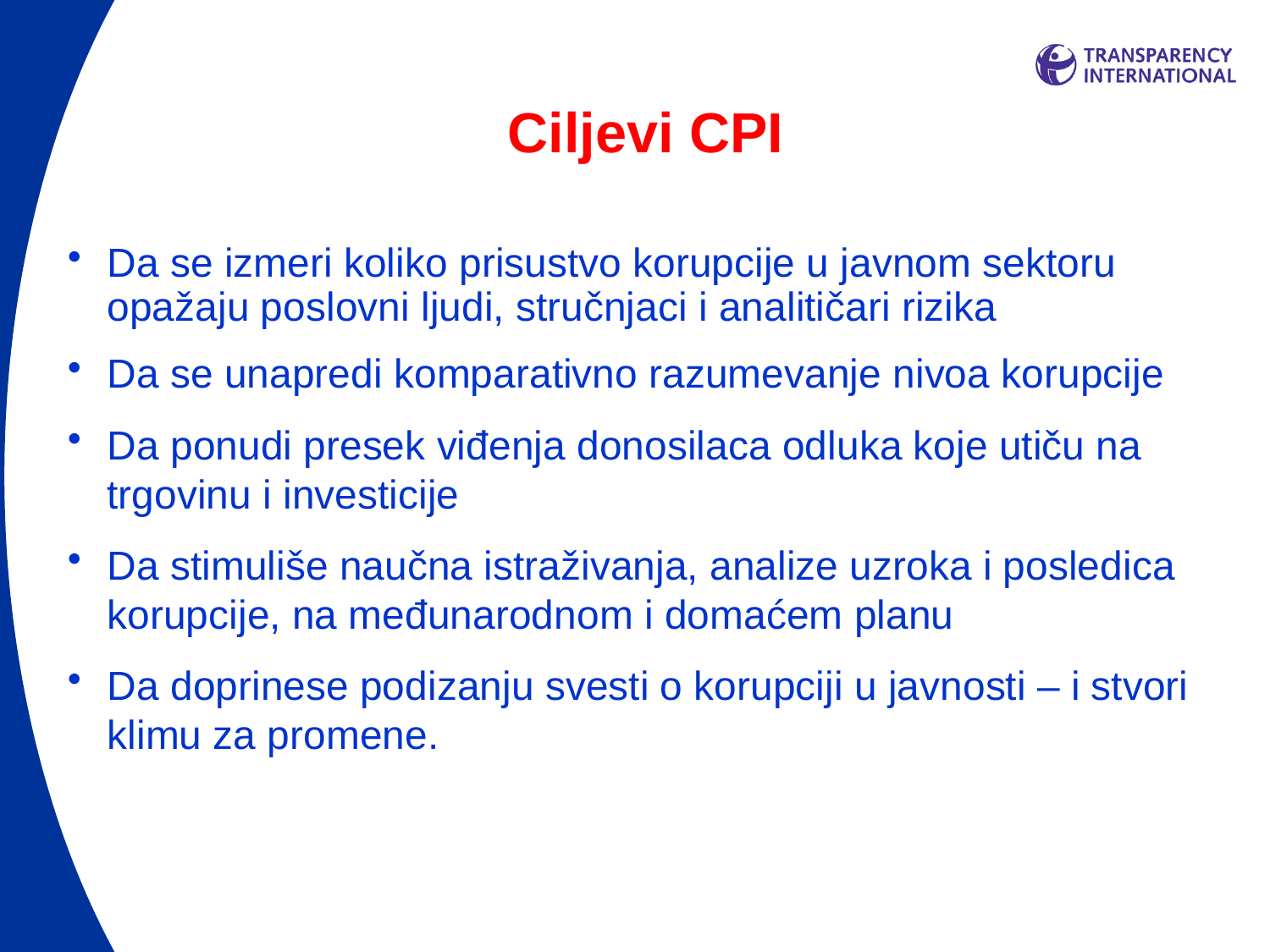

# Ciljevi CPI
Da se izmeri koliko prisustvo korupcije u javnom sektoru opažaju poslovni ljudi, stručnjaci i analitičari rizika
Da se unapredi komparativno razumevanje nivoa korupcije
Da ponudi presek viđenja donosilaca odluka koje utiču na trgovinu i investicije
Da stimuliše naučna istraživanja, analize uzroka i posledica korupcije, na međunarodnom i domaćem planu
Da doprinese podizanju svesti o korupciji u javnosti – i stvori klimu za promene.